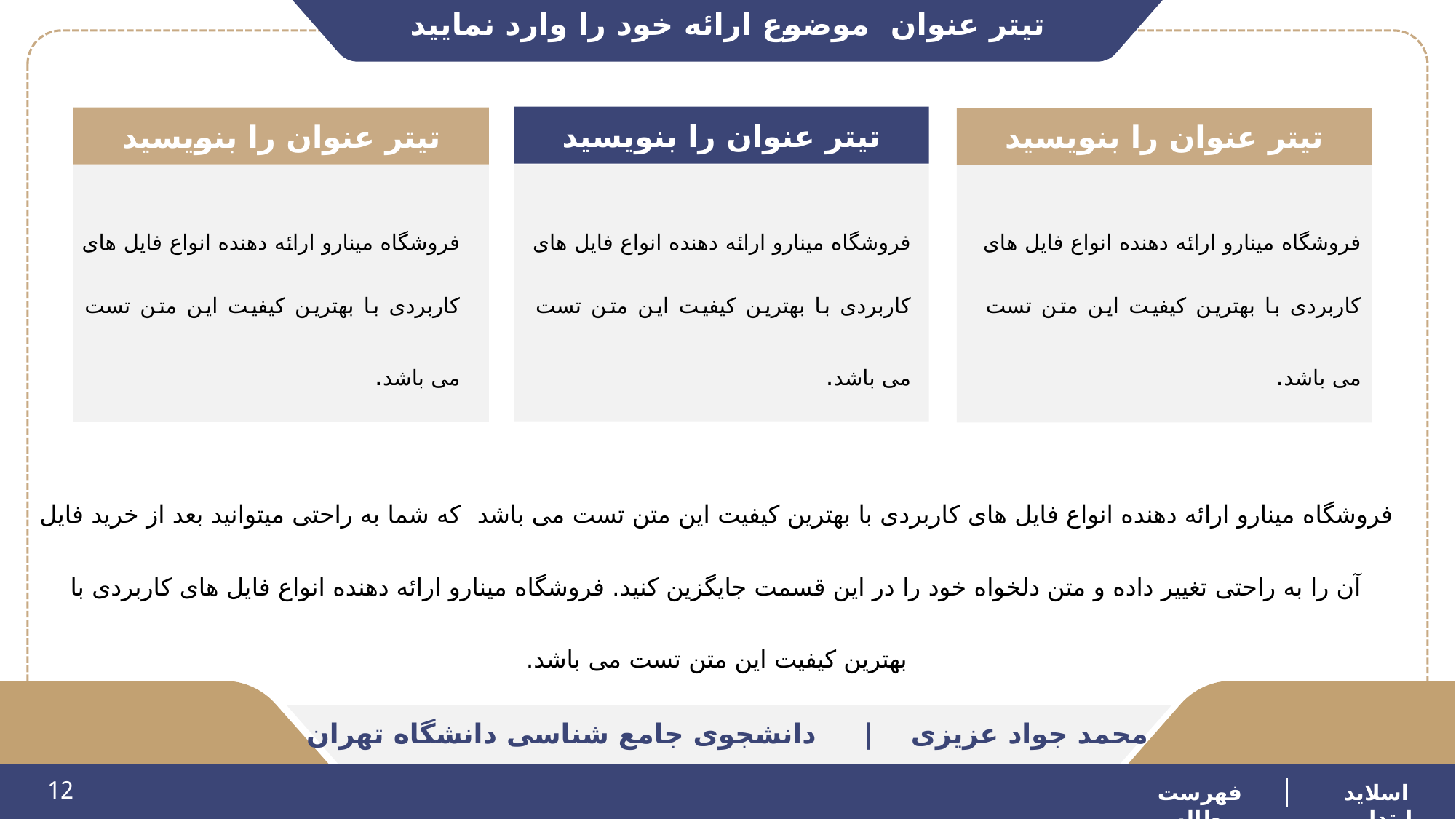

تیتر عنوان  موضوع ارائه خود را وارد نمایید
تیتر عنوان را بنویسید
تیتر عنوان را بنویسید
تیتر عنوان را بنویسید

فروشگاه مینارو ارائه دهنده انواع فایل های کاربردی با بهترین کیفیت این متن تست می باشد.
فروشگاه مینارو ارائه دهنده انواع فایل های کاربردی با بهترین کیفیت این متن تست می باشد.
فروشگاه مینارو ارائه دهنده انواع فایل های کاربردی با بهترین کیفیت این متن تست می باشد.
فروشگاه مینارو ارائه دهنده انواع فایل های کاربردی با بهترین کیفیت این متن تست می باشد  که شما به راحتی میتوانید بعد از خرید فایل آن را به راحتی تغییر داده و متن دلخواه خود را در این قسمت جایگزین کنید. فروشگاه مینارو ارائه دهنده انواع فایل های کاربردی با بهترین کیفیت این متن تست می باشد.
محمد جواد عزیزی    |     دانشجوی جامع شناسی دانشگاه تهران
12